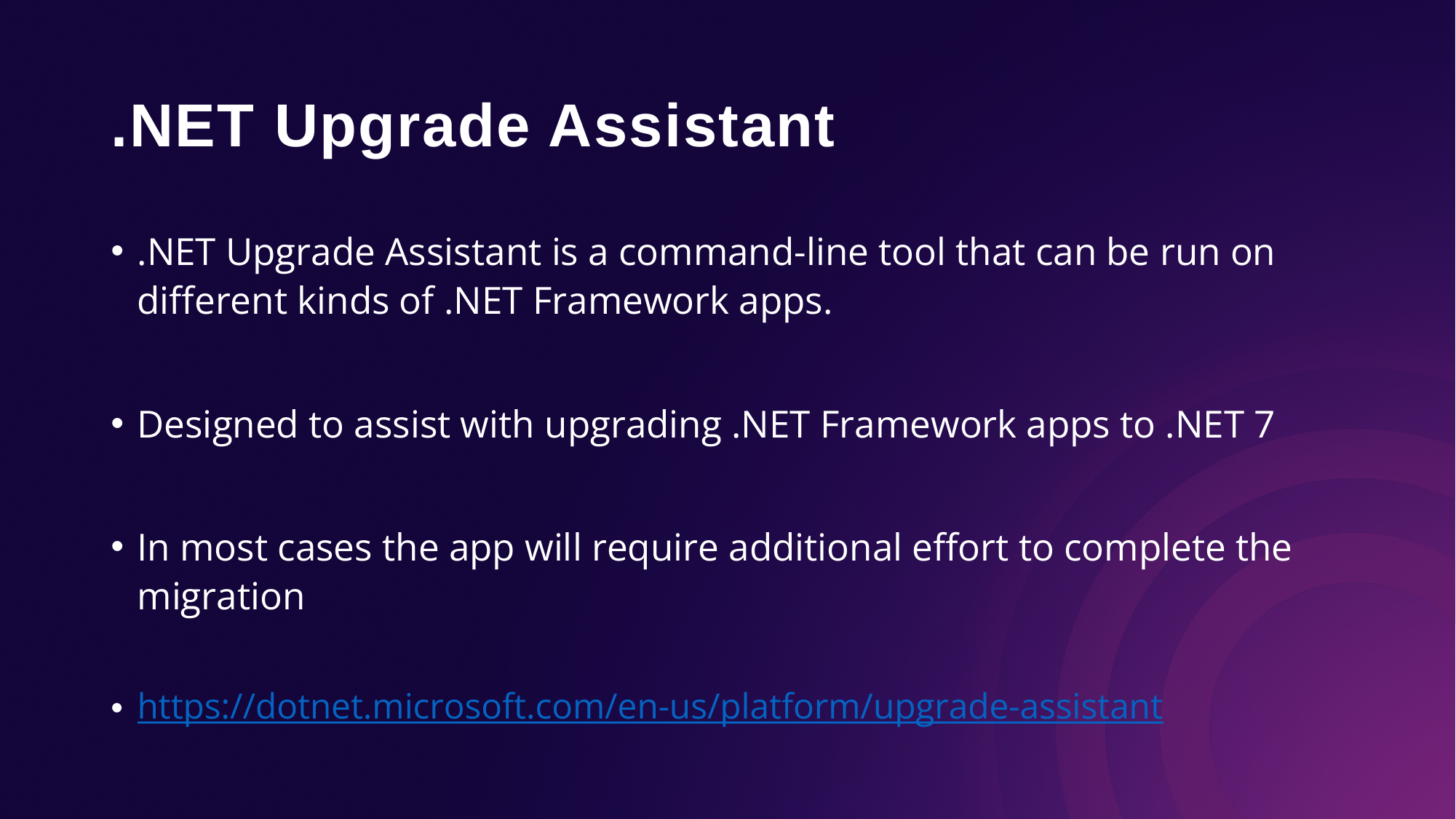

# .NET Upgrade Assistant
.NET Upgrade Assistant is a command-line tool that can be run on different kinds of .NET Framework apps.

Designed to assist with upgrading .NET Framework apps to .NET 7

In most cases the app will require additional effort to complete the migration

https://dotnet.microsoft.com/en-us/platform/upgrade-assistant